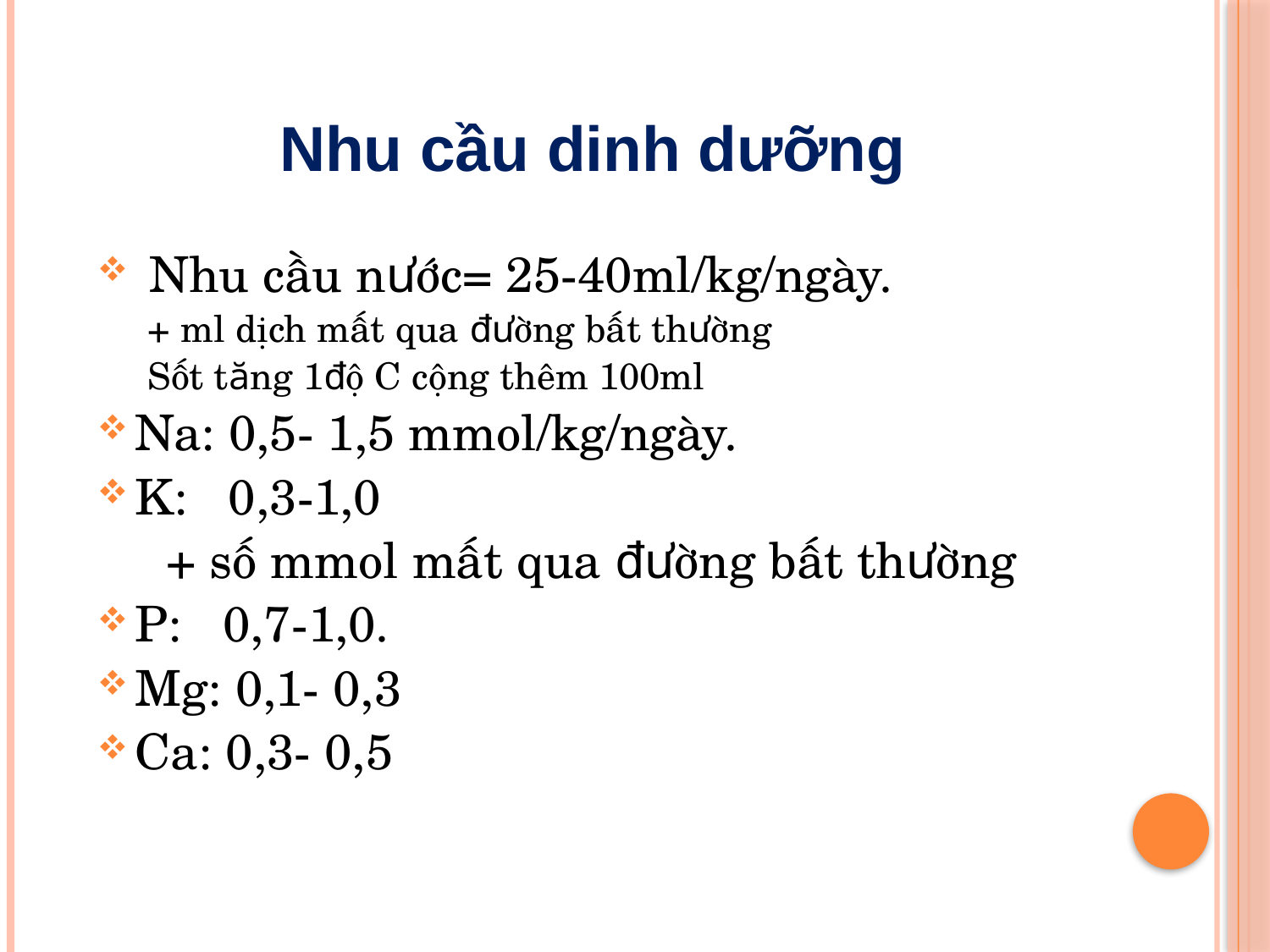

# Nhu cầu dinh dưỡng
 Nhu cầu nước= 25-40ml/kg/ngày.
+ ml dịch mất qua đường bất thường
Sốt tăng 1độ C cộng thêm 100ml
Na: 0,5- 1,5 mmol/kg/ngày.
K:   0,3-1,0
     + số mmol mất qua đường bất thường
P:   0,7-1,0.
Mg: 0,1- 0,3
Ca: 0,3- 0,5